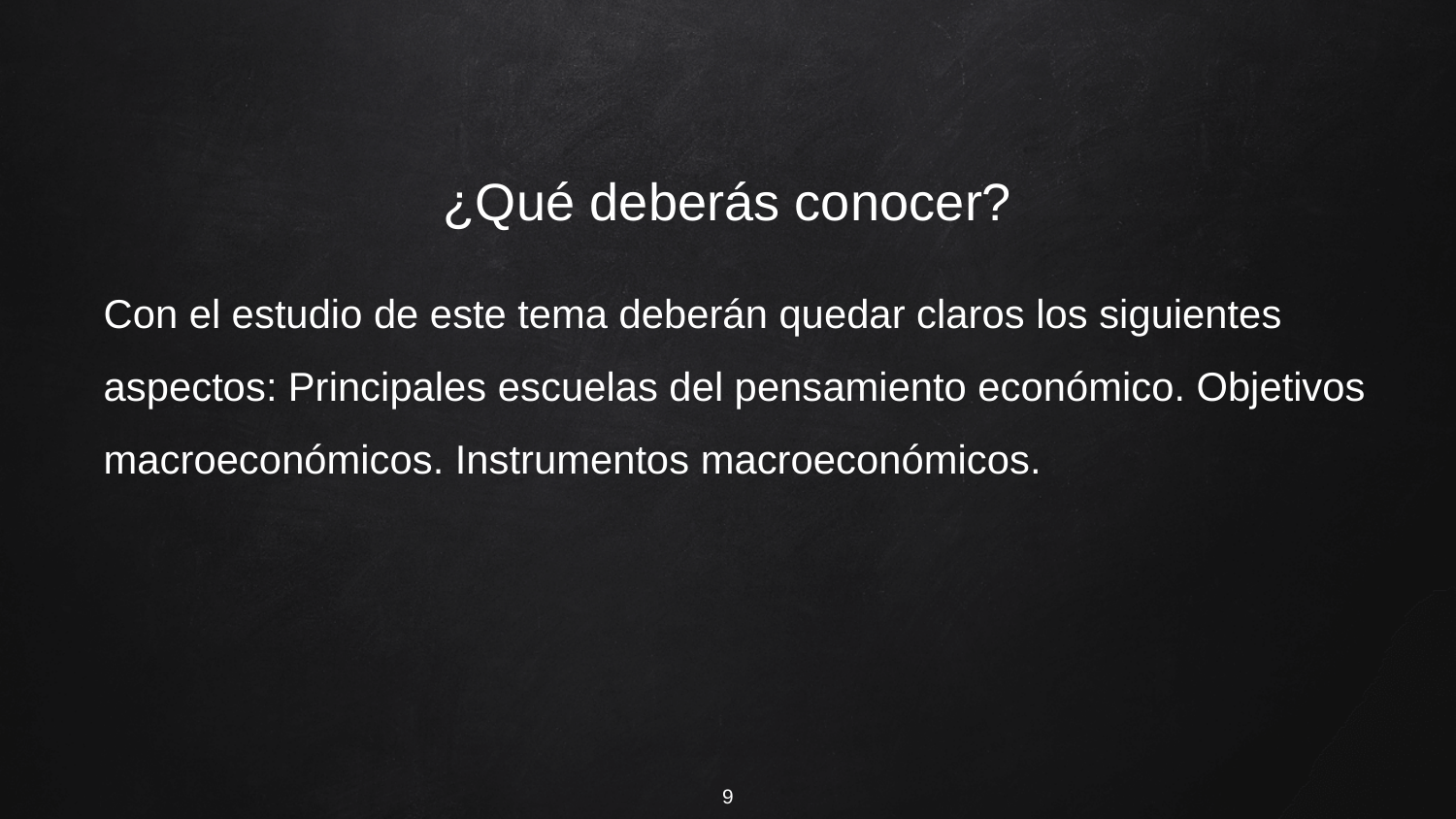

# ¿Qué deberás conocer?
Con el estudio de este tema deberán quedar claros los siguientes aspectos: Principales escuelas del pensamiento económico. Objetivos macroeconómicos. Instrumentos macroeconómicos.

9